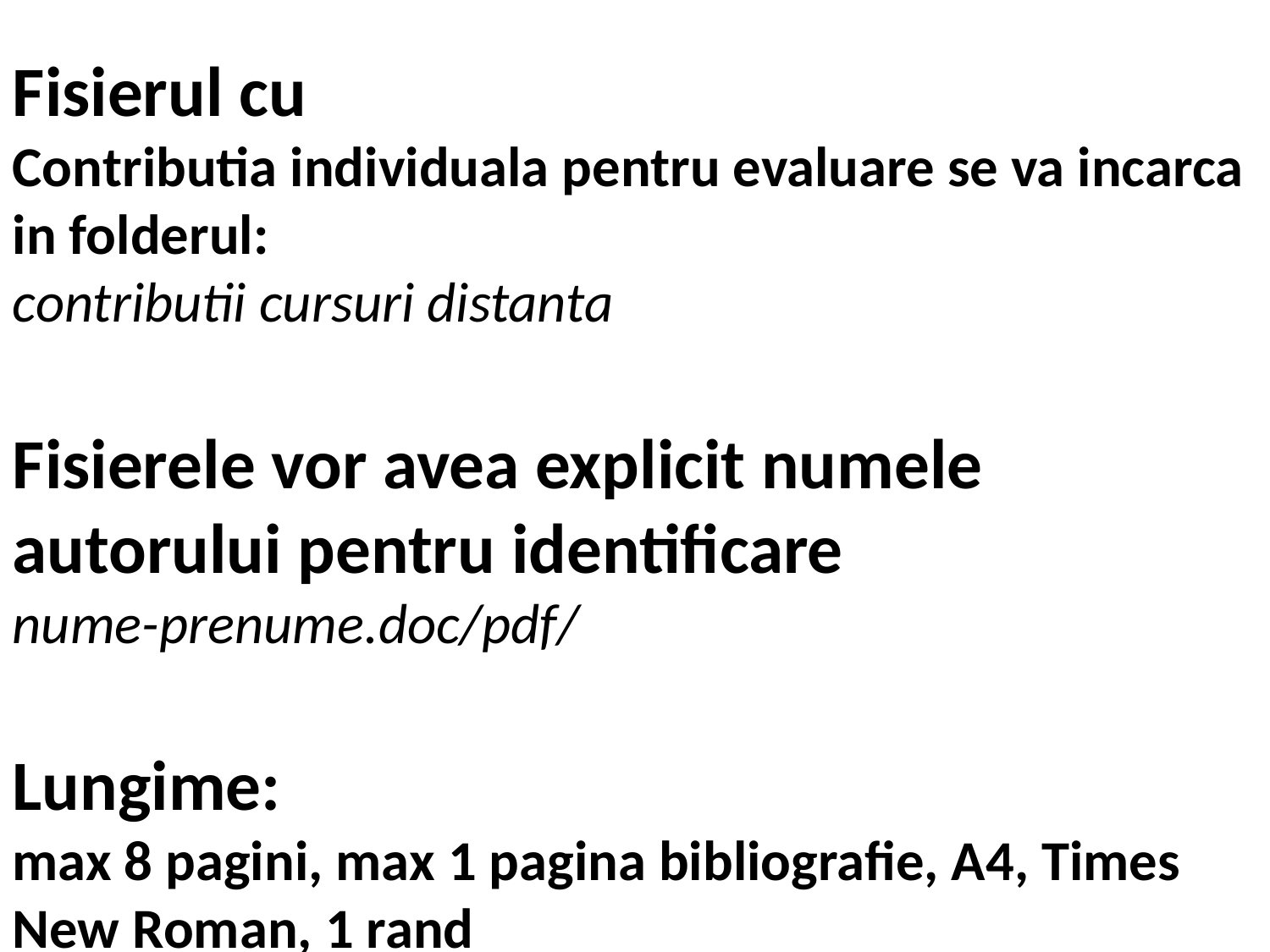

Fisierul cu
Contributia individuala pentru evaluare se va incarca in folderul:
contributii cursuri distanta

Fisierele vor avea explicit numele autorului pentru identificare
nume-prenume.doc/pdf/

Lungime:
max 8 pagini, max 1 pagina bibliografie, A4, Times New Roman, 1 rand

Alternativa:
adrian.curaj@gmail.com